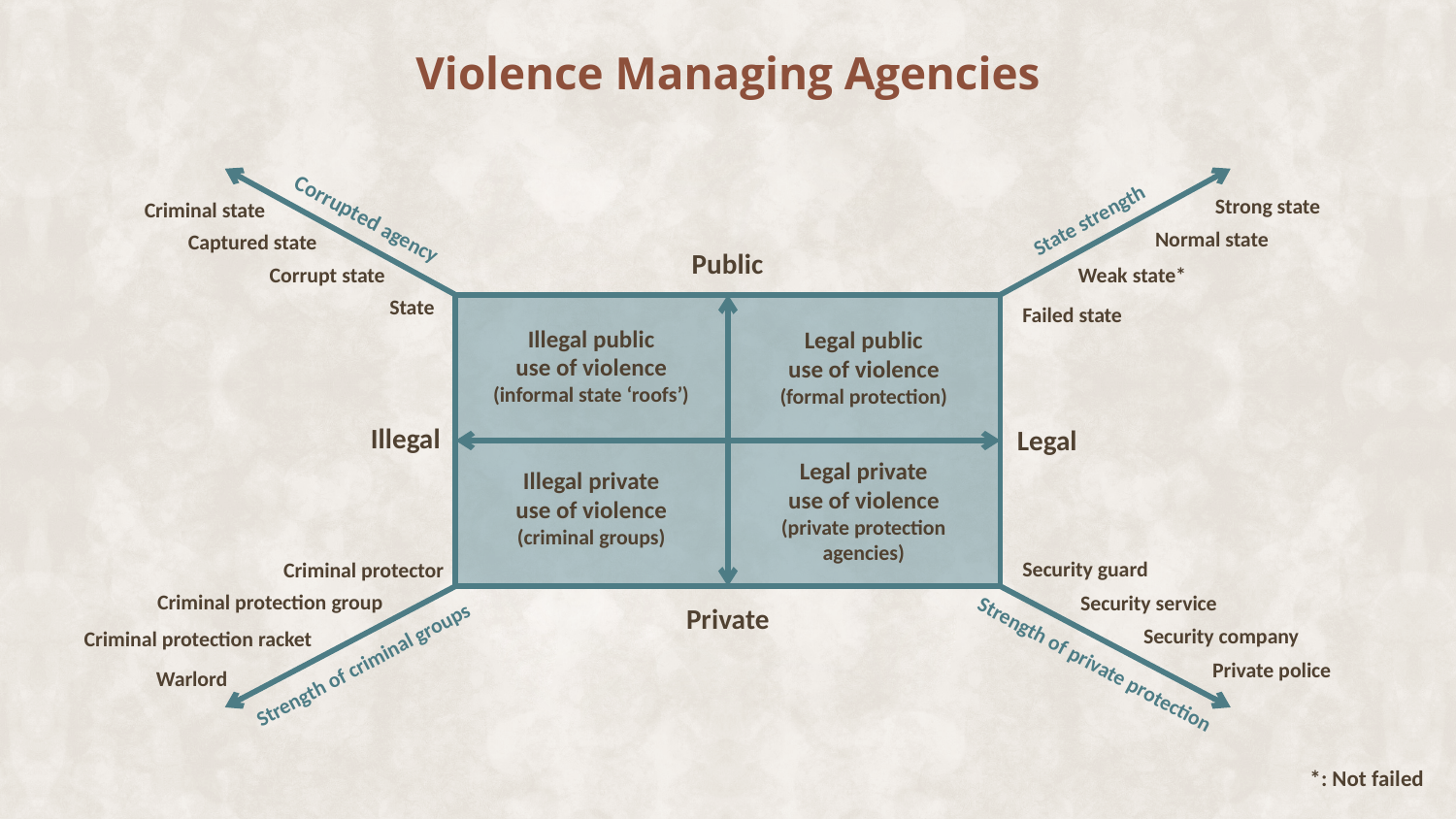

# Violence Managing Agencies
Strong state
Criminal state
Corrupted agency
State strength
Normal state
Captured state
Public
Corrupt state
Weak state*
State

Failed state
Illegal public
use of violence
(informal state ‘roofs’)
Legal public
use of violence
(formal protection)
Illegal
Legal
Legal private
use of violence
(private protection agencies)
Illegal private
use of violence
(criminal groups)
Security guard
Criminal protector
Criminal protection group
Security service
Private
Security company
Criminal protection racket
Strength of criminal groups
Strength of private protection
Private police
Warlord
*: Not failed